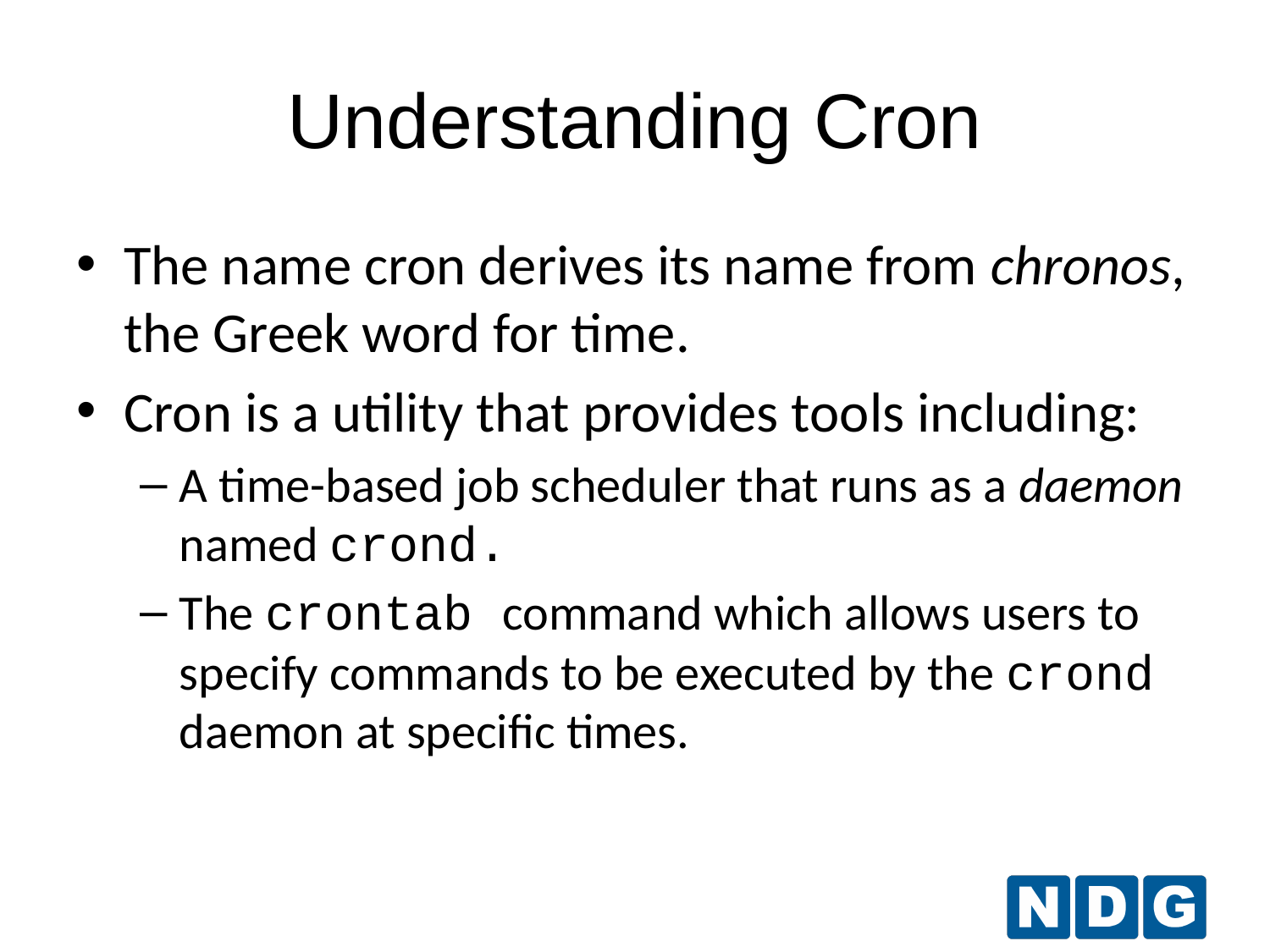

Understanding Cron
The name cron derives its name from chronos, the Greek word for time.
Cron is a utility that provides tools including:
A time-based job scheduler that runs as a daemon named crond.
The crontab command which allows users to specify commands to be executed by the crond daemon at specific times.